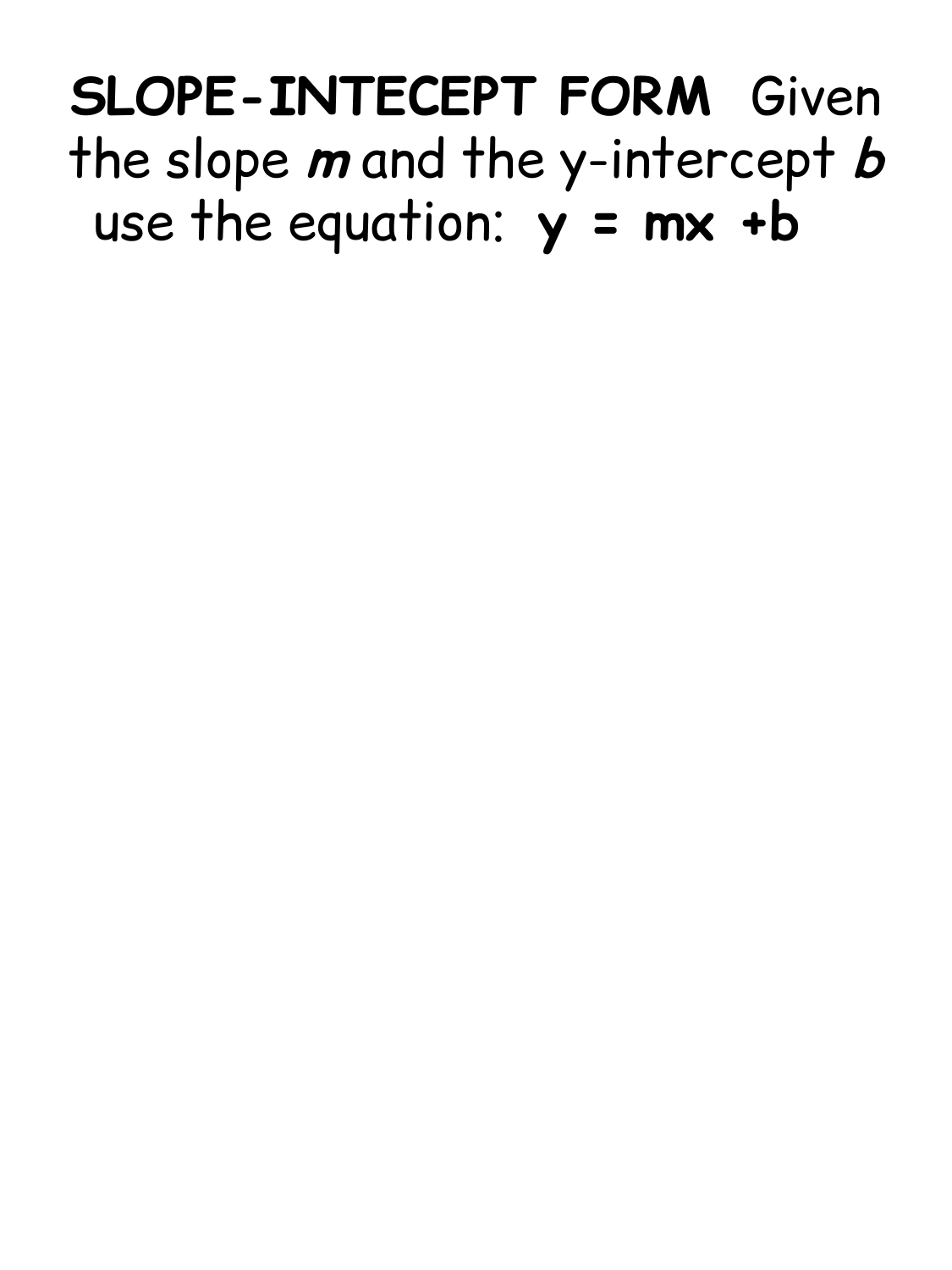

# SLOPE-INTECEPT FORM	Given the slope m and the y-intercept b use the equation:  y = mx +b